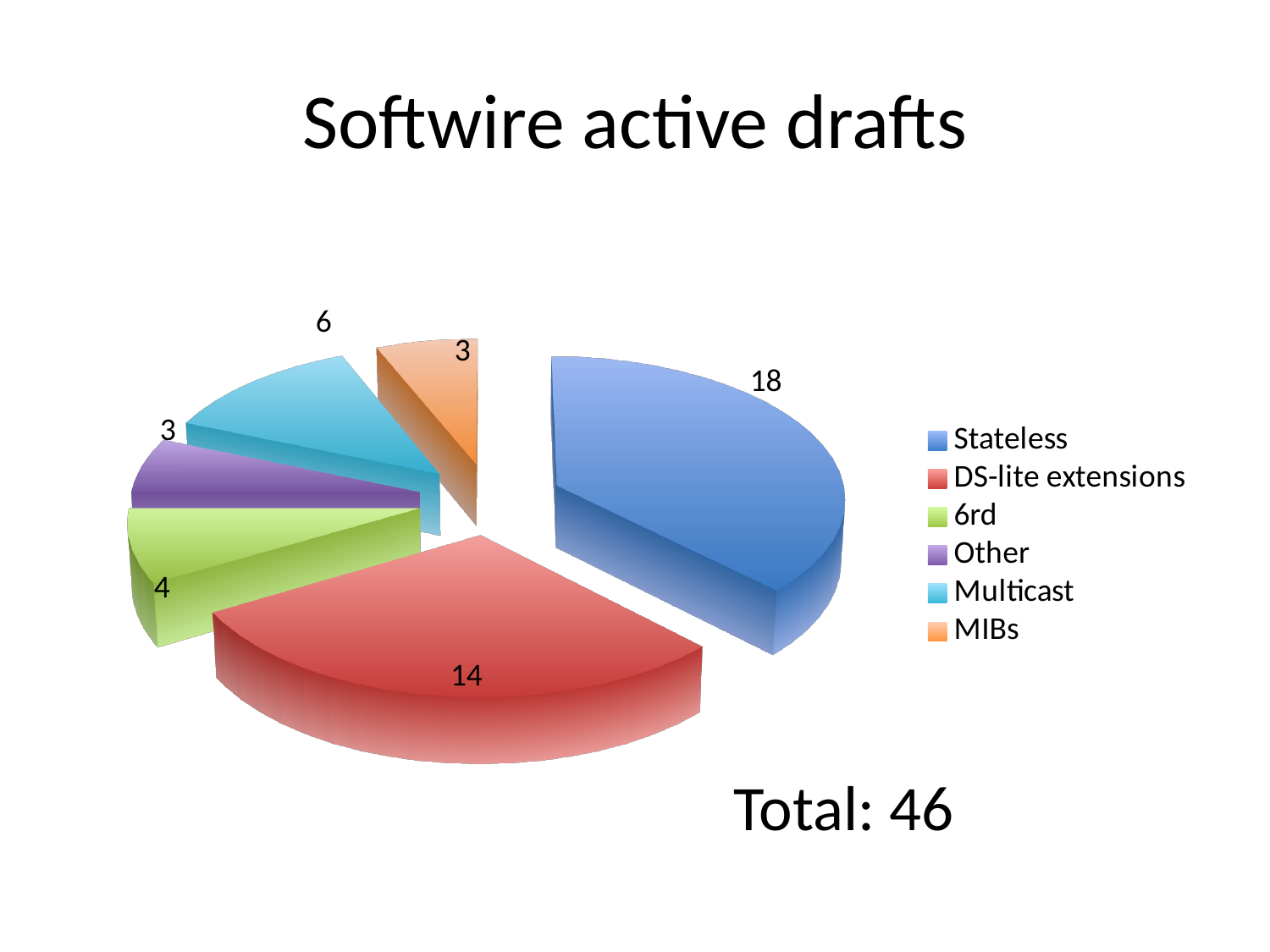

# Softwire active drafts

[unsupported chart]

Total: 46